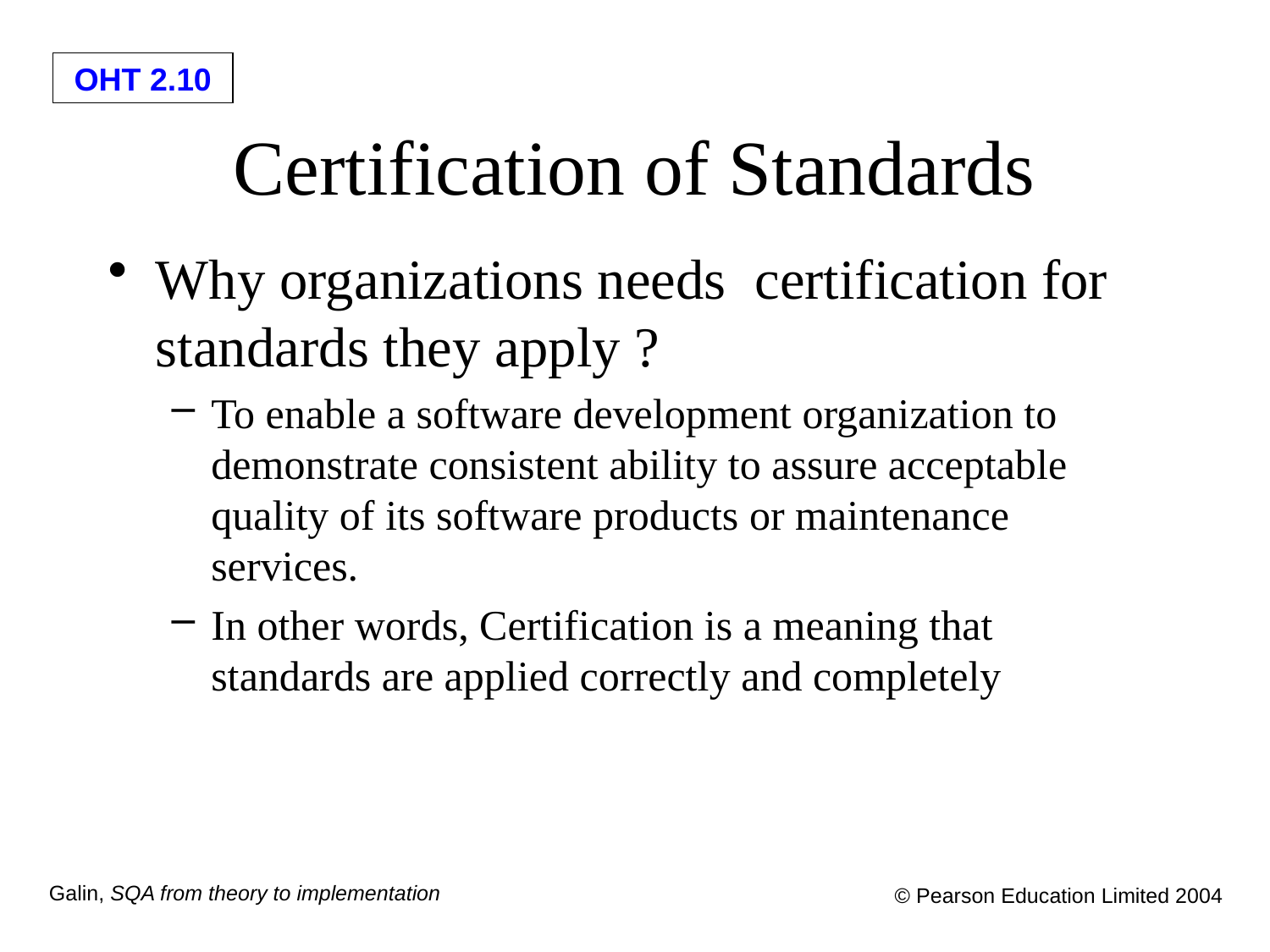

# Certification of Standards
Why organizations needs  certification for standards they apply ?
To enable a software development organization to demonstrate consistent ability to assure acceptable quality of its software products or maintenance services.
In other words, Certification is a meaning that standards are applied correctly and completely